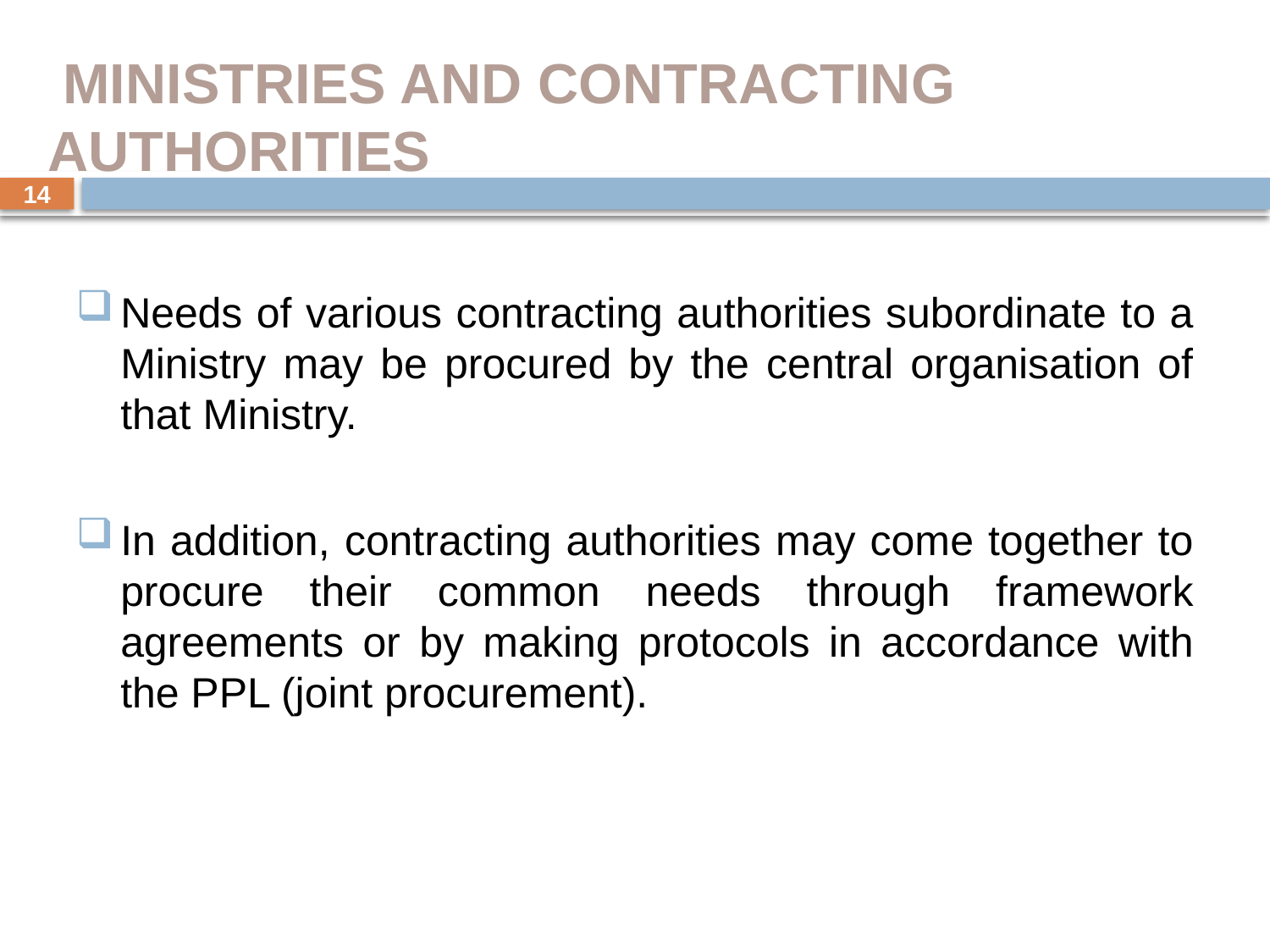

# MINISTRIES AND CONTRACTING AUTHORITIES
14

Needs of various contracting authorities subordinate to a Ministry may be procured by the central organisation of that Ministry.

In addition, contracting authorities may come together to procure their common needs through framework agreements or by making protocols in accordance with the PPL (joint procurement).